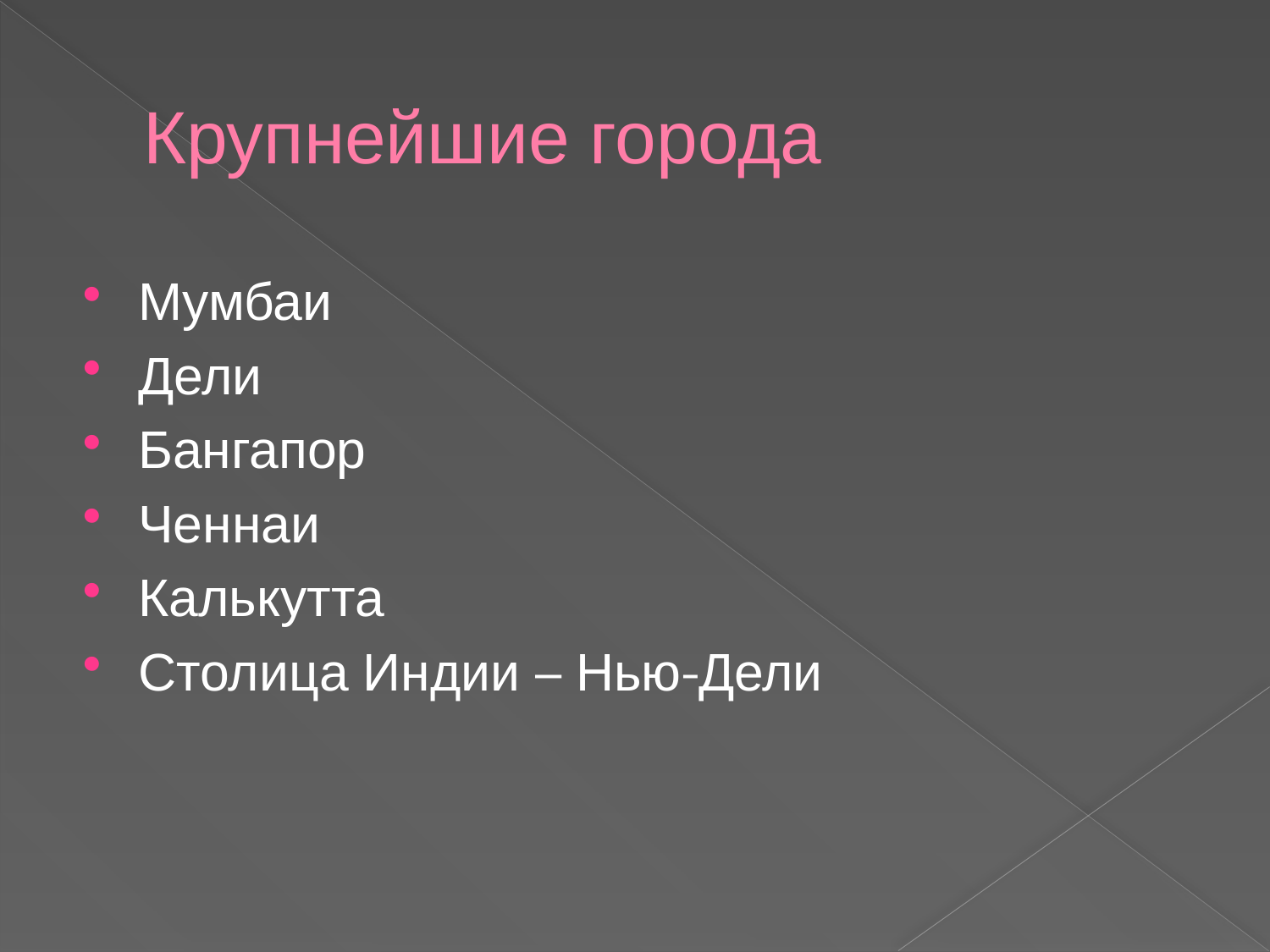

# Крупнейшие города
Мумбаи
Дели
Бангапор
Ченнаи
Калькутта
Столица Индии – Нью-Дели